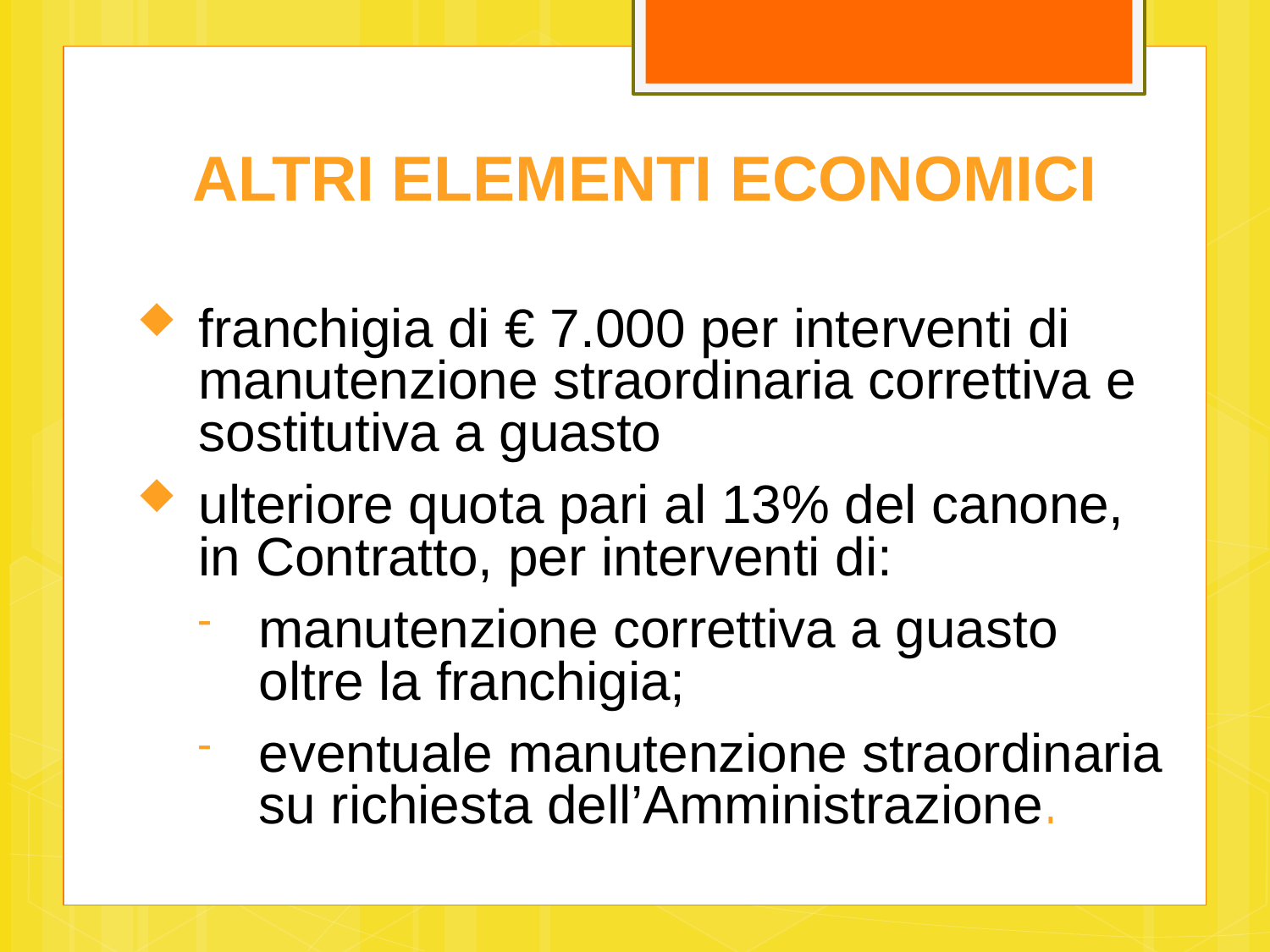

ALTRI ELEMENTI ECONOMICI

franchigia di € 7.000 per interventi di manutenzione straordinaria correttiva e sostitutiva a guasto
ulteriore quota pari al 13% del canone, in Contratto, per interventi di:
manutenzione correttiva a guasto oltre la franchigia;
eventuale manutenzione straordinaria su richiesta dell’Amministrazione.